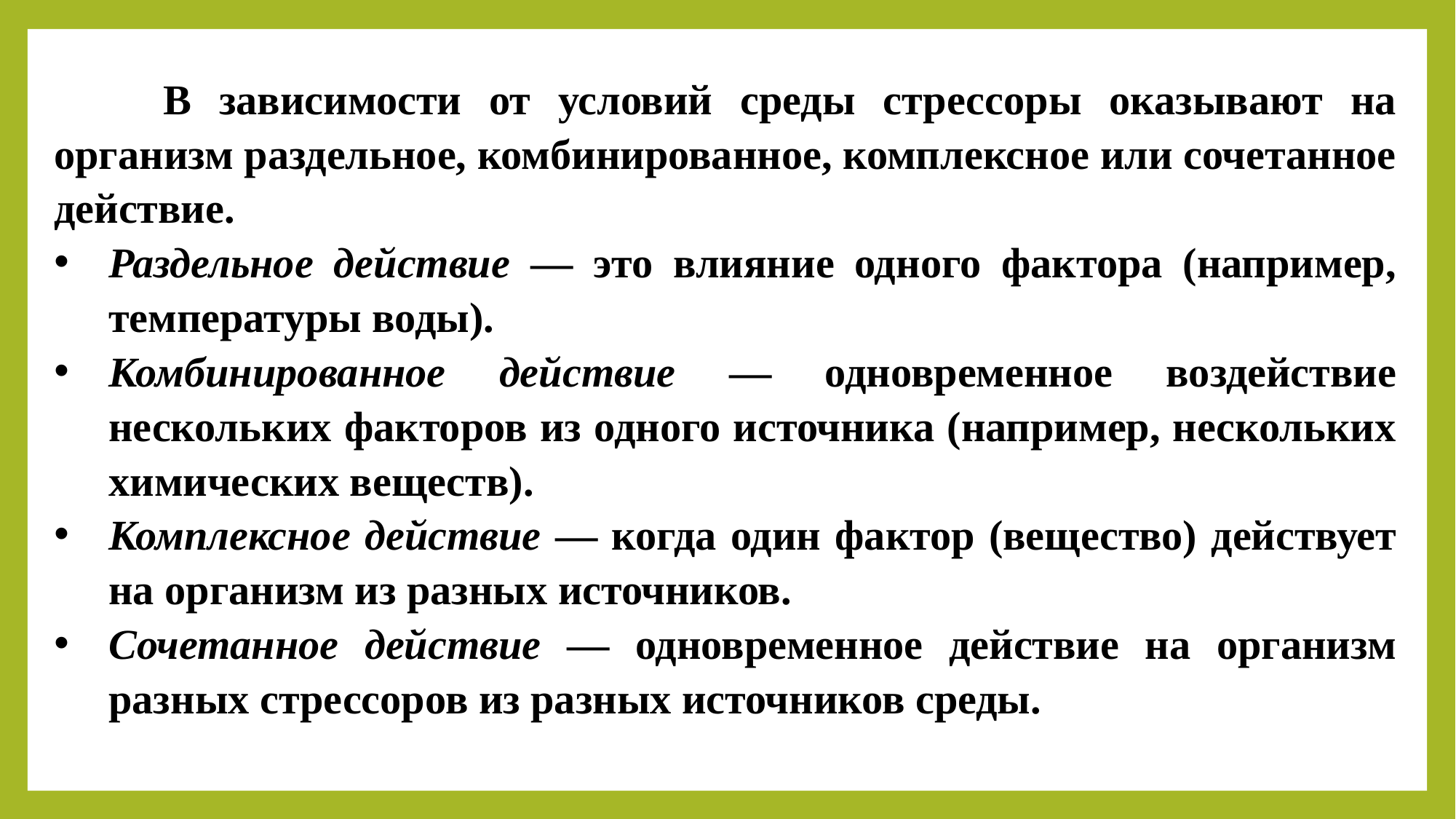

В зависимости от условий среды стрессоры оказывают на организм раздельное, комбинированное, комплексное или сочетанное действие.
Раздельное действие — это влияние одного фактора (например, температуры воды).
Комбинированное действие — одновременное воздействие нескольких факторов из одного источника (например, нескольких химических веществ).
Комплексное действие — когда один фактор (вещество) действует на организм из разных источников.
Сочетанное действие — одновременное действие на организм разных стрессоров из разных источников среды.